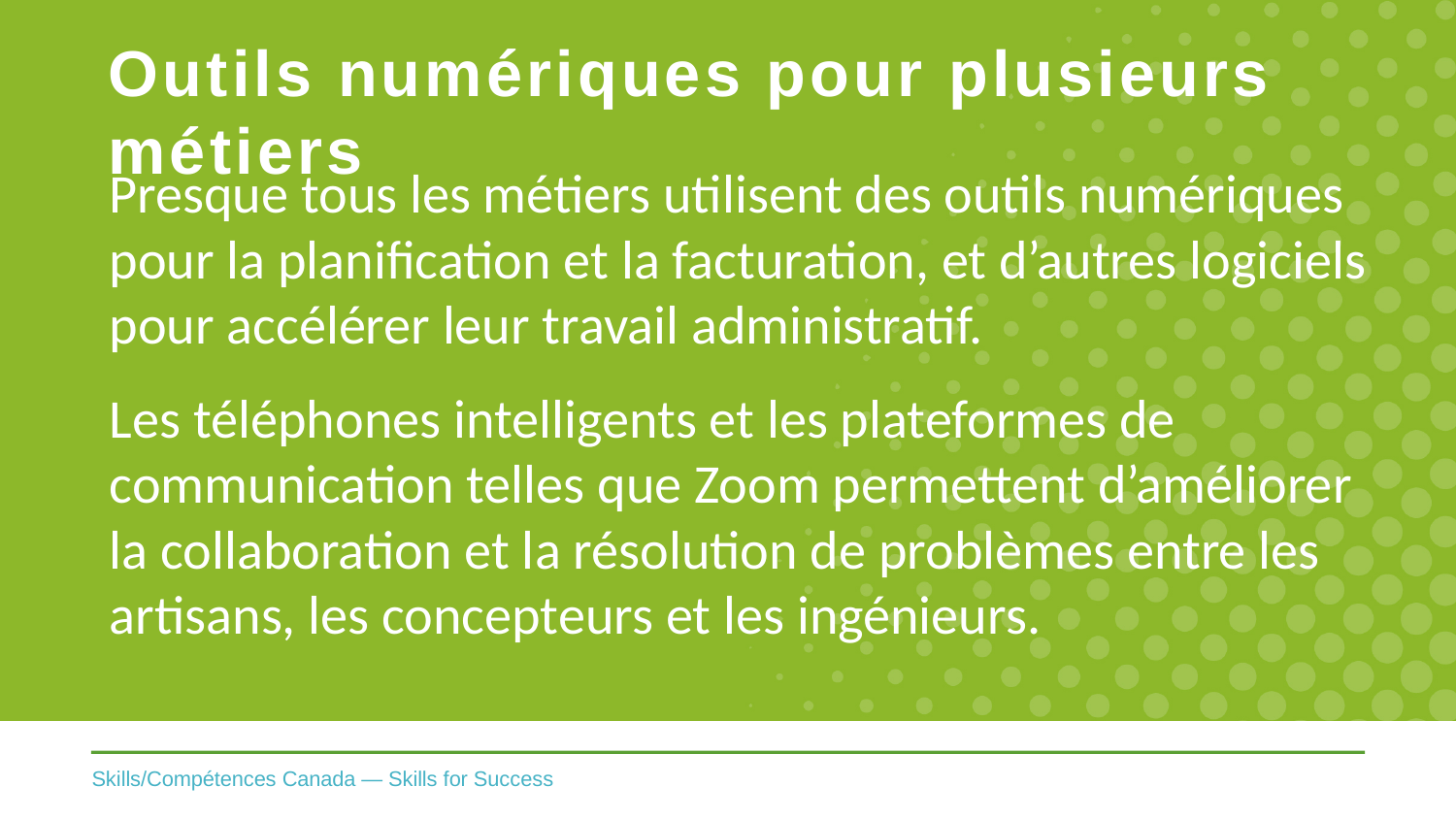

# Outils numériques pour plusieurs métiers
Presque tous les métiers utilisent des outils numériques pour la planification et la facturation, et d’autres logiciels pour accélérer leur travail administratif.
Les téléphones intelligents et les plateformes de communication telles que Zoom permettent d’améliorer la collaboration et la résolution de problèmes entre les artisans, les concepteurs et les ingénieurs.